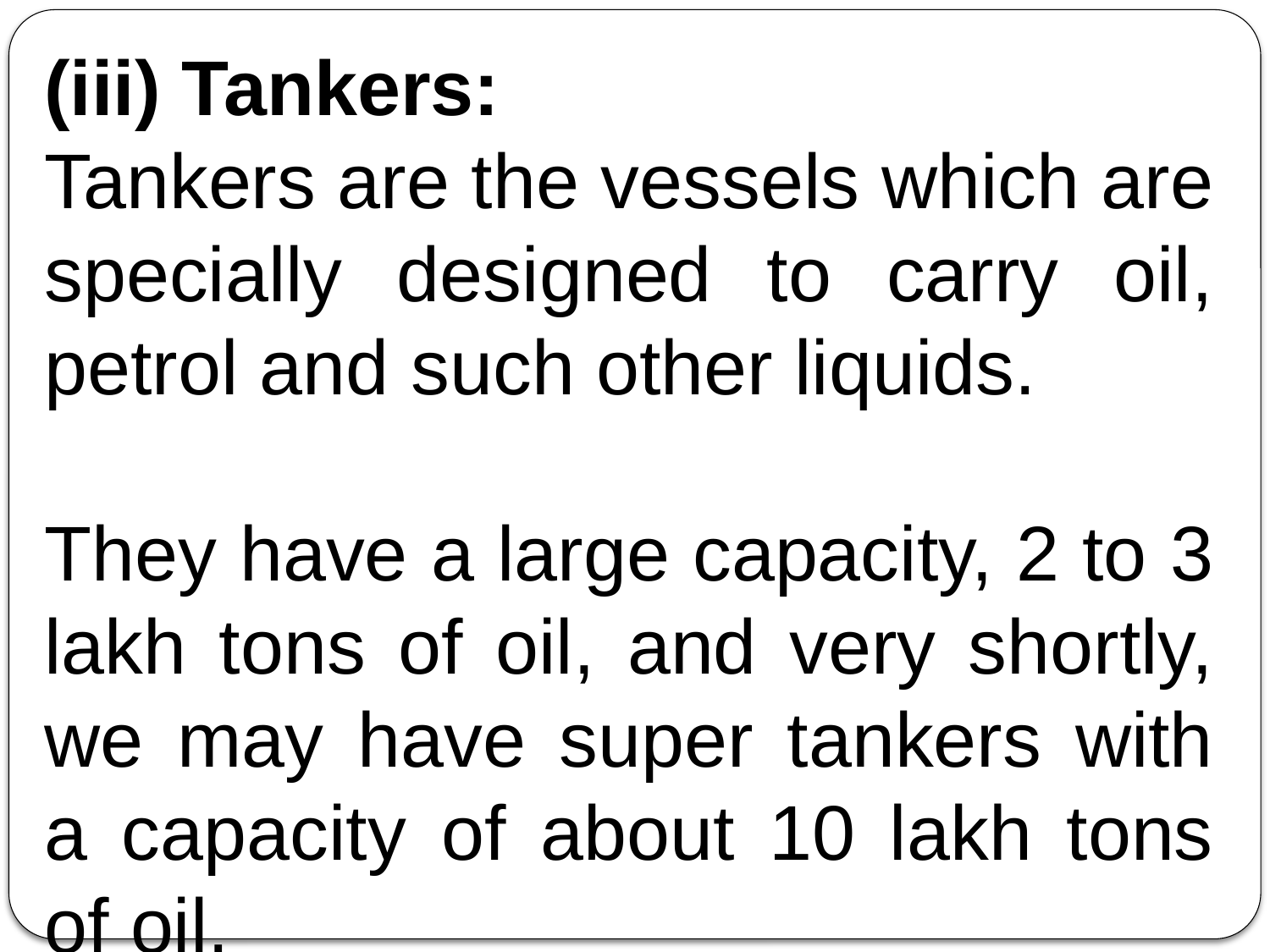

(iii) Tankers:
Tankers are the vessels which are specially designed to carry oil, petrol and such other liquids.

They have a large capacity, 2 to 3 lakh tons of oil, and very shortly, we may have super tankers with a capacity of about 10 lakh tons of oil.